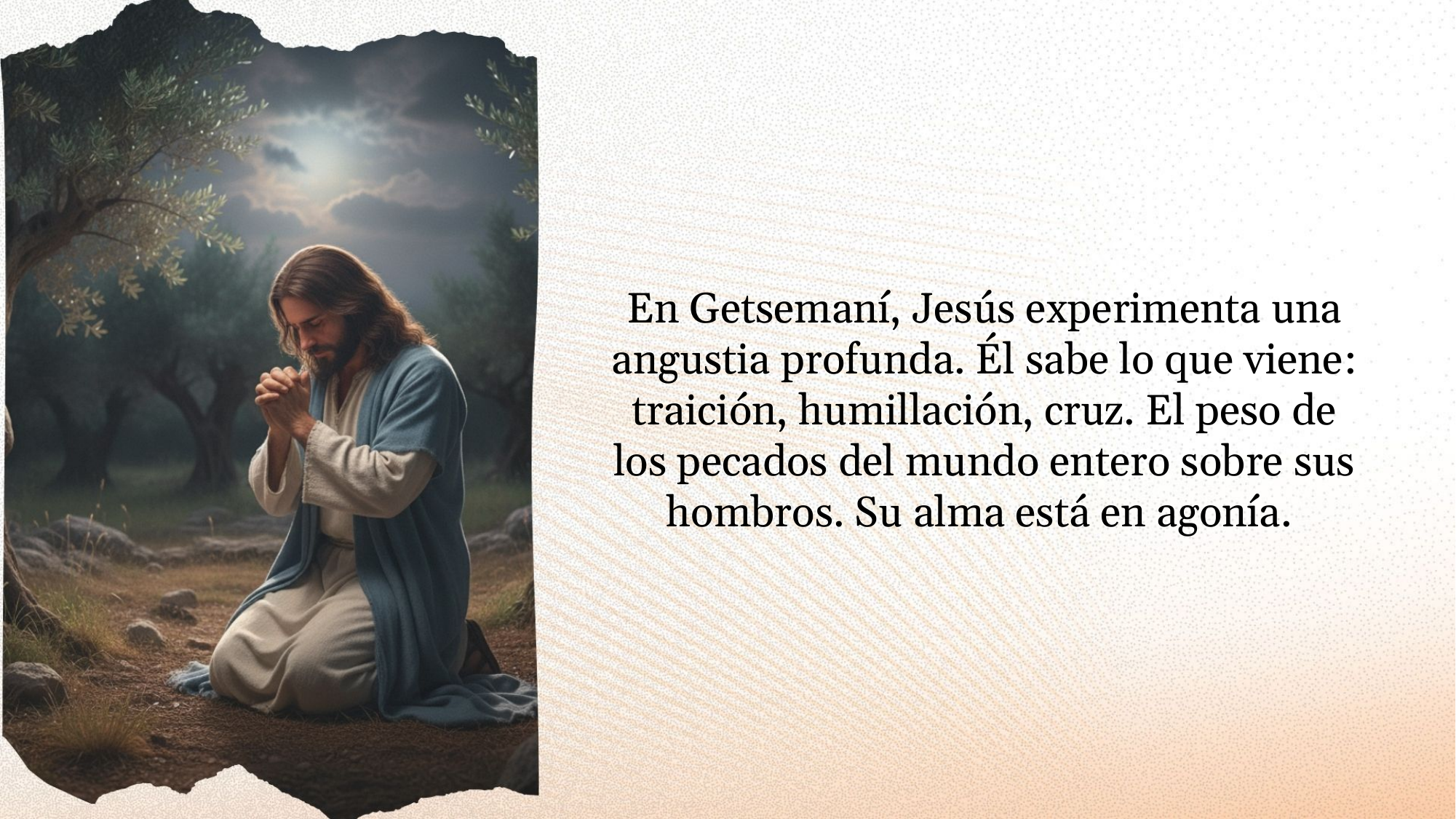

En Getsemaní, Jesús experimenta una angustia profunda. Él sabe lo que viene: traición, humillación, cruz. El peso de los pecados del mundo entero sobre sus hombros. Su alma está en agonía.